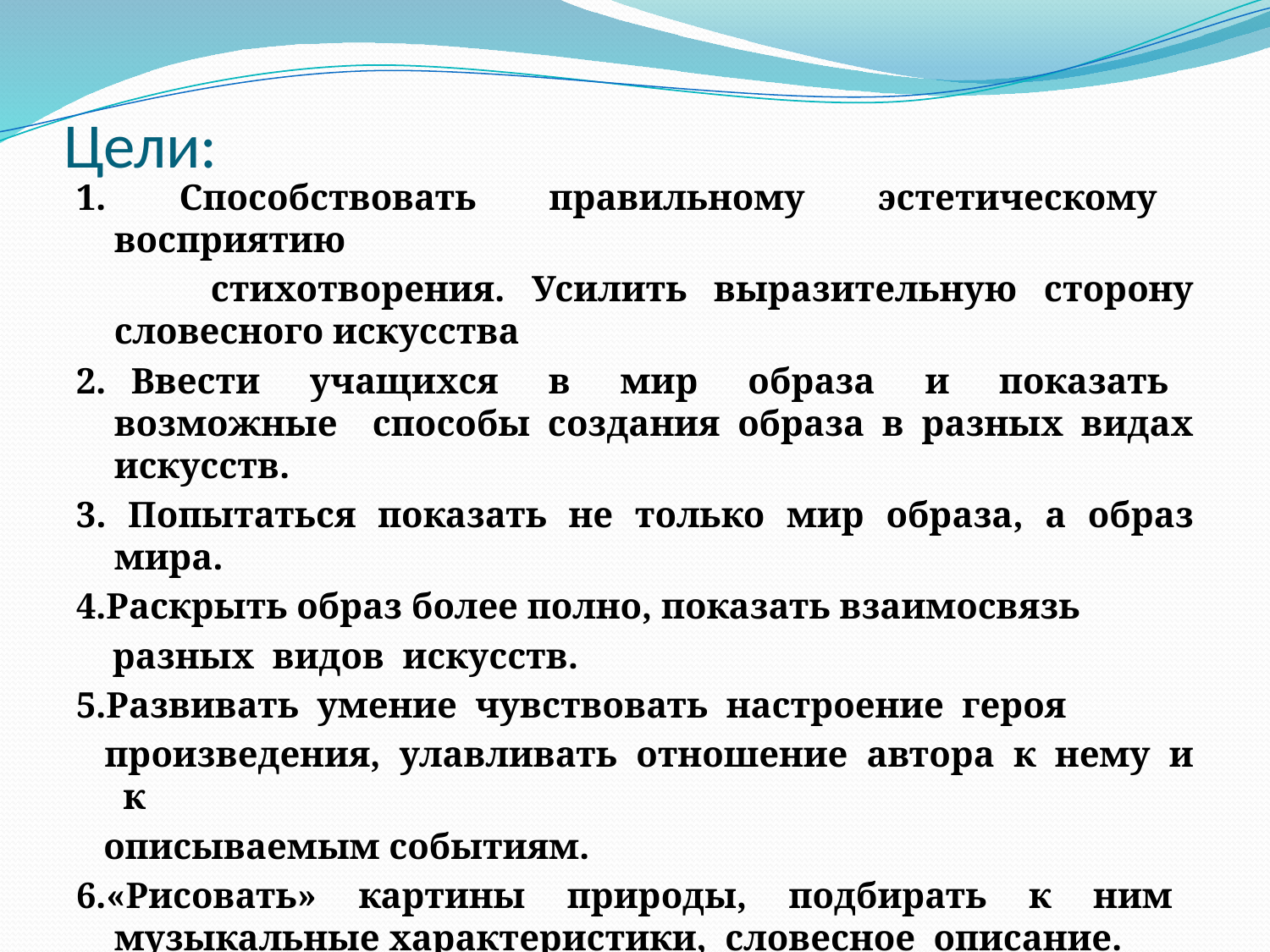

# Цели:
1.  Способствовать  правильному  эстетическому  восприятию
     стихотворения. Усилить выразительную сторону словесного искусства
2. Ввести  учащихся  в  мир  образа  и  показать  возможные  способы создания образа в разных видах искусств.
3. Попытаться показать не только мир образа, а образ мира.
4.Раскрыть образ более полно, показать взаимосвязь
    разных  видов  искусств.
5.Развивать  умение  чувствовать  настроение  героя
   произведения,  улавливать  отношение  автора  к  нему  и  к
   описываемым событиям.
6.«Рисовать»  картины  природы,  подбирать  к  ним  музыкальные характеристики,  словесное  описание.
7.Способствовать   развитию  речи  и творческого мышления.